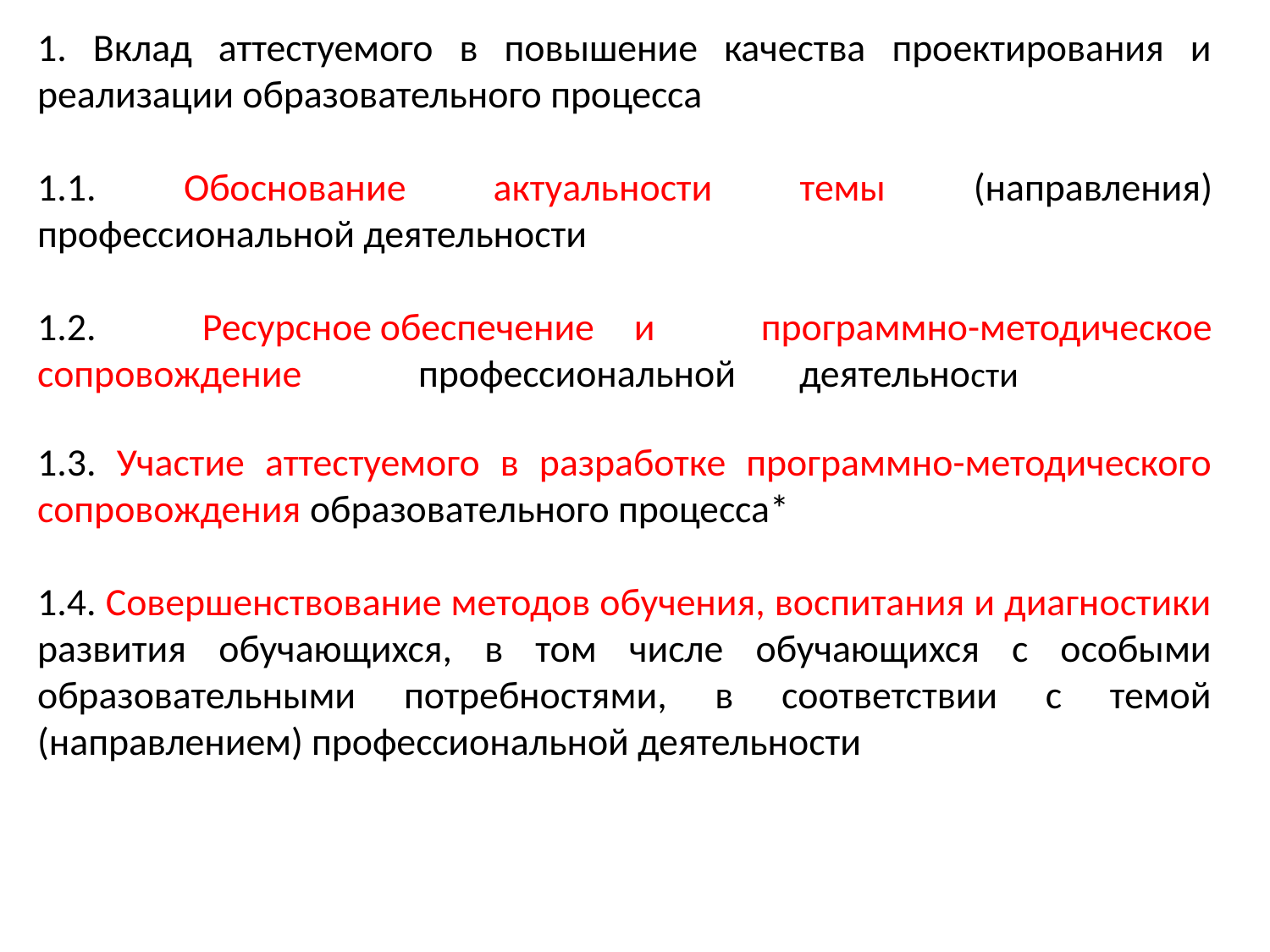

1. Вклад аттестуемого в повышение качества проектирования и реализации образовательного процесса

1.1. Обоснование актуальности темы (направления) профессиональной деятельности

1.2.  Ресурсное	обеспечение	и	программно-методическое сопровождение	профессиональной	деятельности

1.3. Участие аттестуемого в разработке программно-методического сопровождения образовательного процесса*

1.4. Совершенствование методов обучения, воспитания и диагностики развития обучающихся, в том числе обучающихся с особыми образовательными потребностями, в соответствии с темой (направлением) профессиональной деятельности